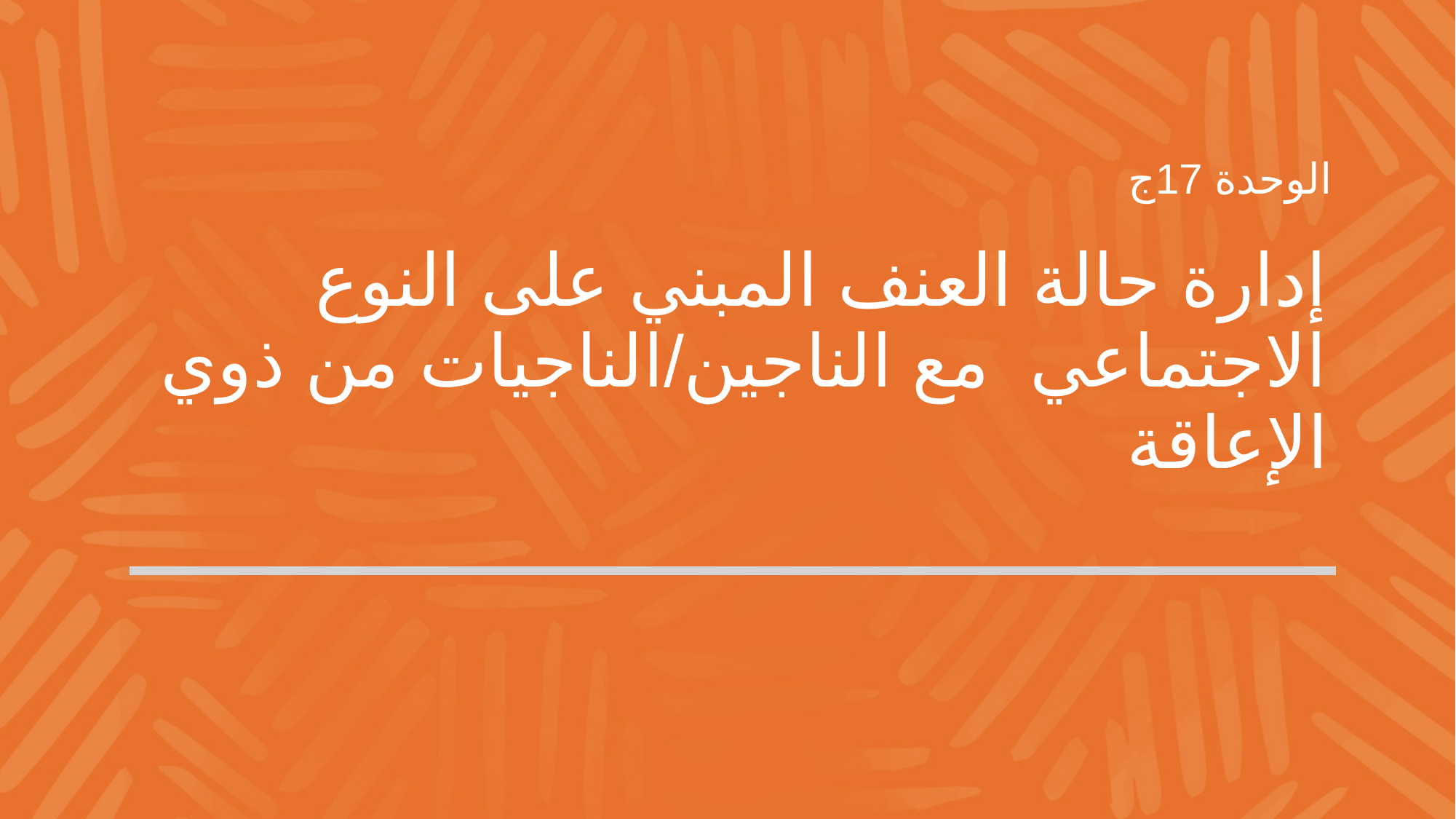

الوحدة 17ج

# إدارة حالة العنف المبني على النوع الاجتماعي  مع الناجين/الناجيات من ذوي الإعاقة